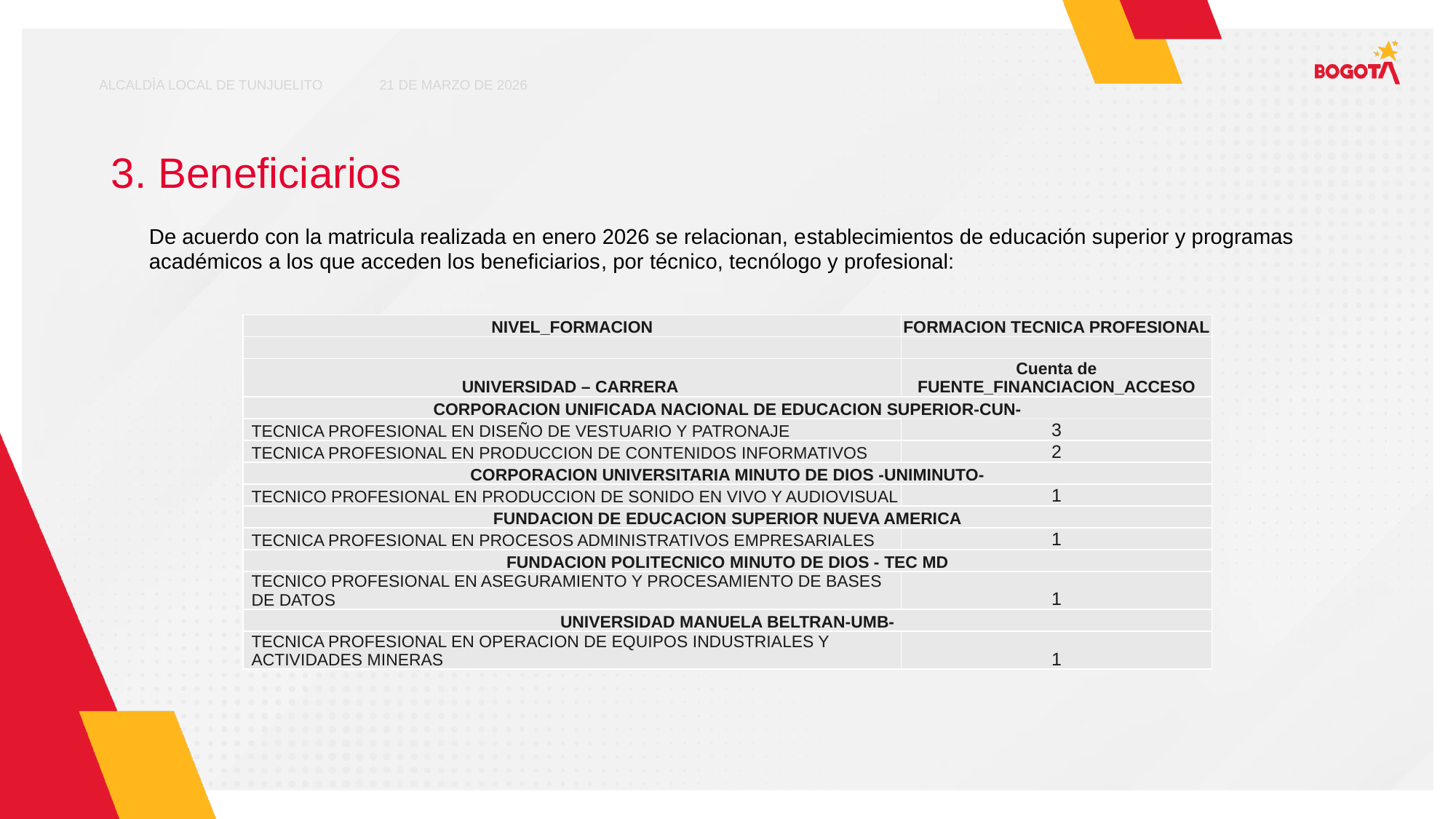

ALCALDÌA LOCAL DE TUNJUELITO
21 DE MARZO DE 2026
3. Beneficiarios
De acuerdo con la matricula realizada en enero 2026 se relacionan, establecimientos de educación superior y programas académicos a los que acceden los beneficiarios​, por técnico, tecnólogo y profesional:
​

| NIVEL\_FORMACION | FORMACION TECNICA PROFESIONAL |
| --- | --- |
|  |  |
| UNIVERSIDAD – CARRERA | Cuenta de FUENTE\_FINANCIACION\_ACCESO |
| CORPORACION UNIFICADA NACIONAL DE EDUCACION SUPERIOR-CUN- |  |
| TECNICA PROFESIONAL EN DISEÑO DE VESTUARIO Y PATRONAJE | 3 |
| TECNICA PROFESIONAL EN PRODUCCION DE CONTENIDOS INFORMATIVOS | 2 |
| CORPORACION UNIVERSITARIA MINUTO DE DIOS -UNIMINUTO- |  |
| TECNICO PROFESIONAL EN PRODUCCION DE SONIDO EN VIVO Y AUDIOVISUAL | 1 |
| FUNDACION DE EDUCACION SUPERIOR NUEVA AMERICA |  |
| TECNICA PROFESIONAL EN PROCESOS ADMINISTRATIVOS EMPRESARIALES | 1 |
| FUNDACION POLITECNICO MINUTO DE DIOS - TEC MD |  |
| TECNICO PROFESIONAL EN ASEGURAMIENTO Y PROCESAMIENTO DE BASES DE DATOS | 1 |
| UNIVERSIDAD MANUELA BELTRAN-UMB- |  |
| TECNICA PROFESIONAL EN OPERACION DE EQUIPOS INDUSTRIALES Y ACTIVIDADES MINERAS | 1 |